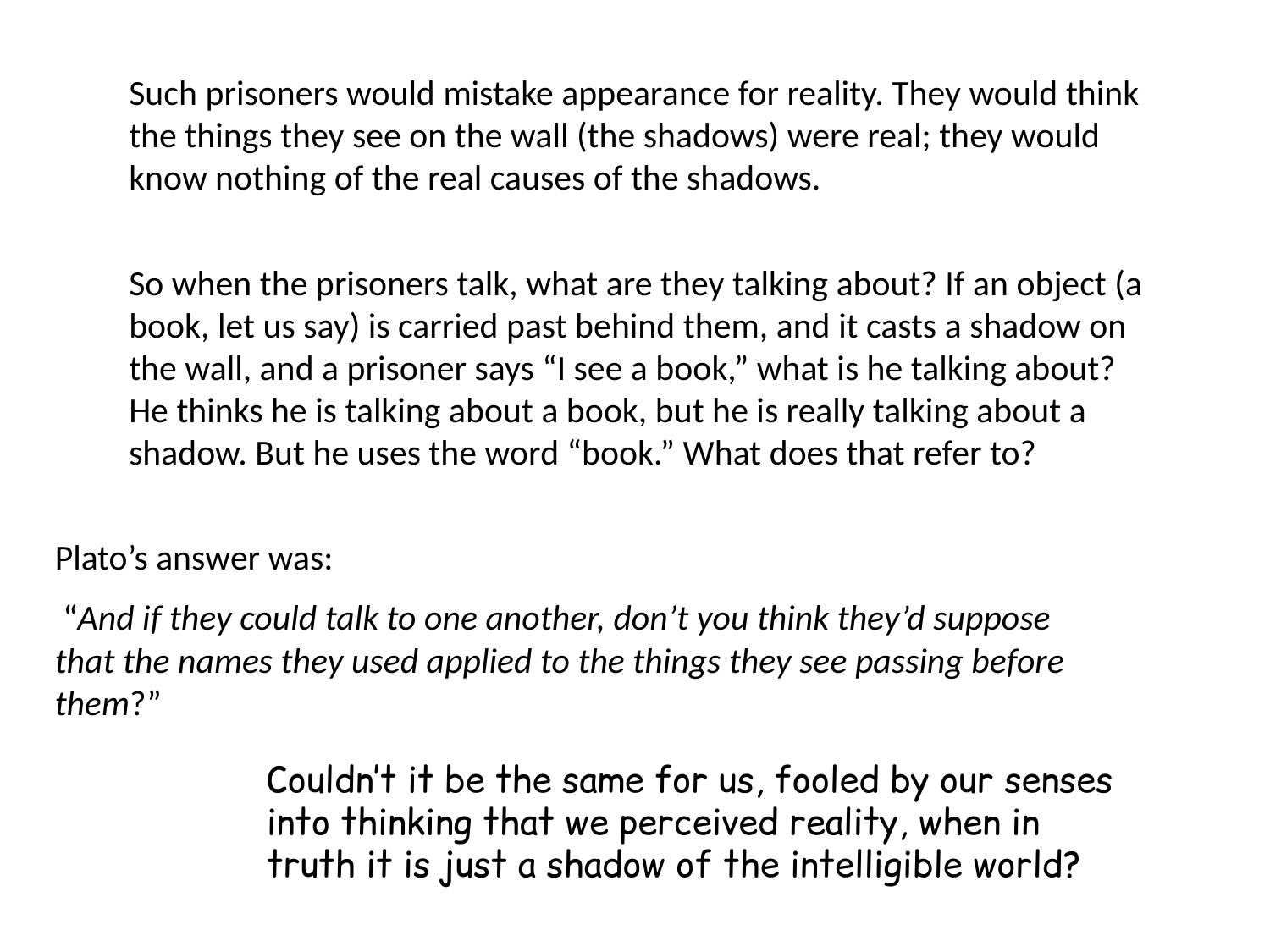

Such prisoners would mistake appearance for reality. They would think the things they see on the wall (the shadows) were real; they would know nothing of the real causes of the shadows.
So when the prisoners talk, what are they talking about? If an object (a book, let us say) is carried past behind them, and it casts a shadow on the wall, and a prisoner says “I see a book,” what is he talking about? He thinks he is talking about a book, but he is really talking about a shadow. But he uses the word “book.” What does that refer to?

Plato’s answer was:
 “And if they could talk to one another, don’t you think they’d suppose that the names they used applied to the things they see passing before them?”
Couldn’t it be the same for us, fooled by our senses into thinking that we perceived reality, when in truth it is just a shadow of the intelligible world?